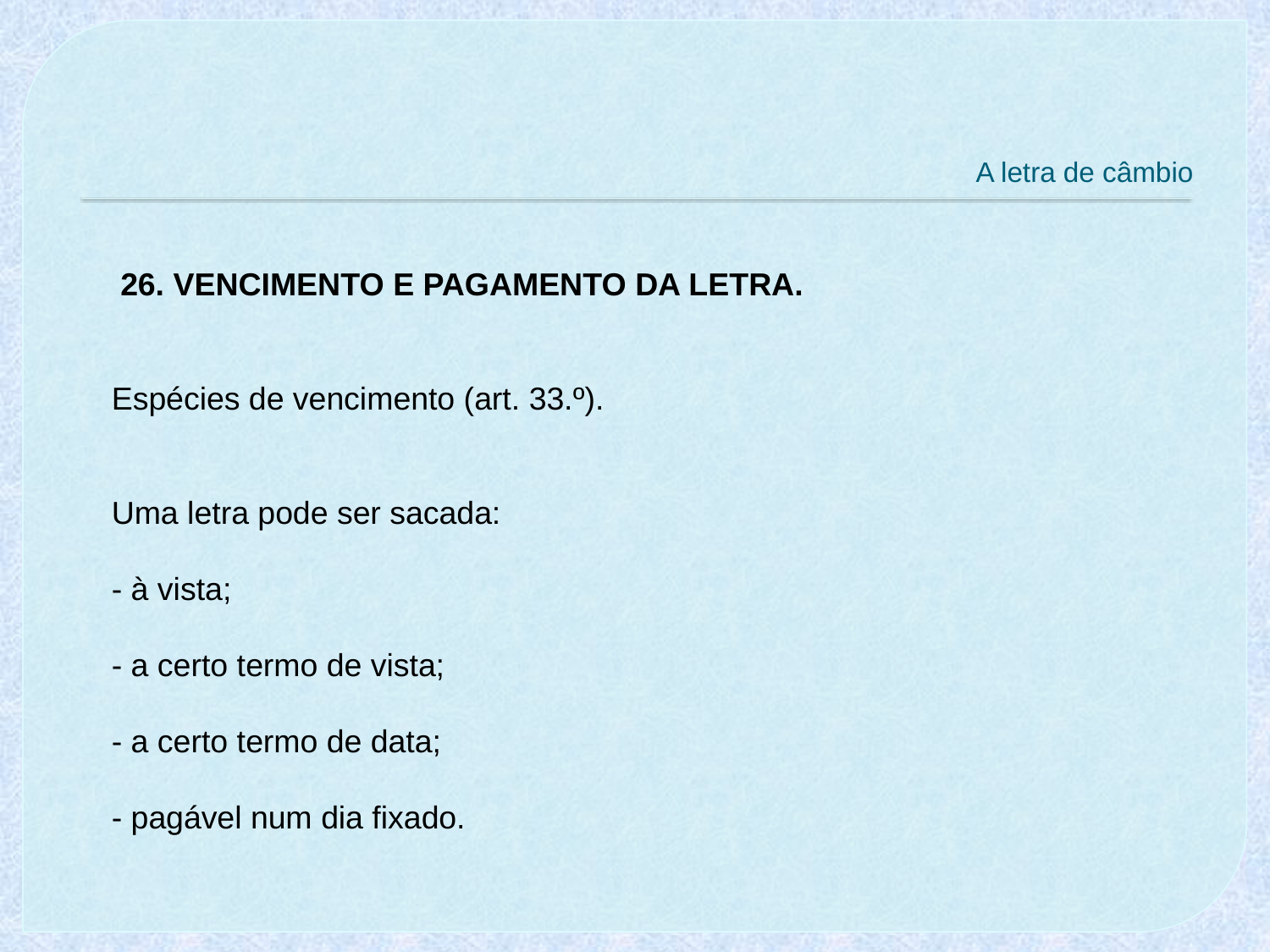

# A letra de câmbio

 26. VENCIMENTO E PAGAMENTO DA LETRA.

Espécies de vencimento (art. 33.º).

Uma letra pode ser sacada:

- à vista;

- a certo termo de vista;

- a certo termo de data;

- pagável num dia fixado.